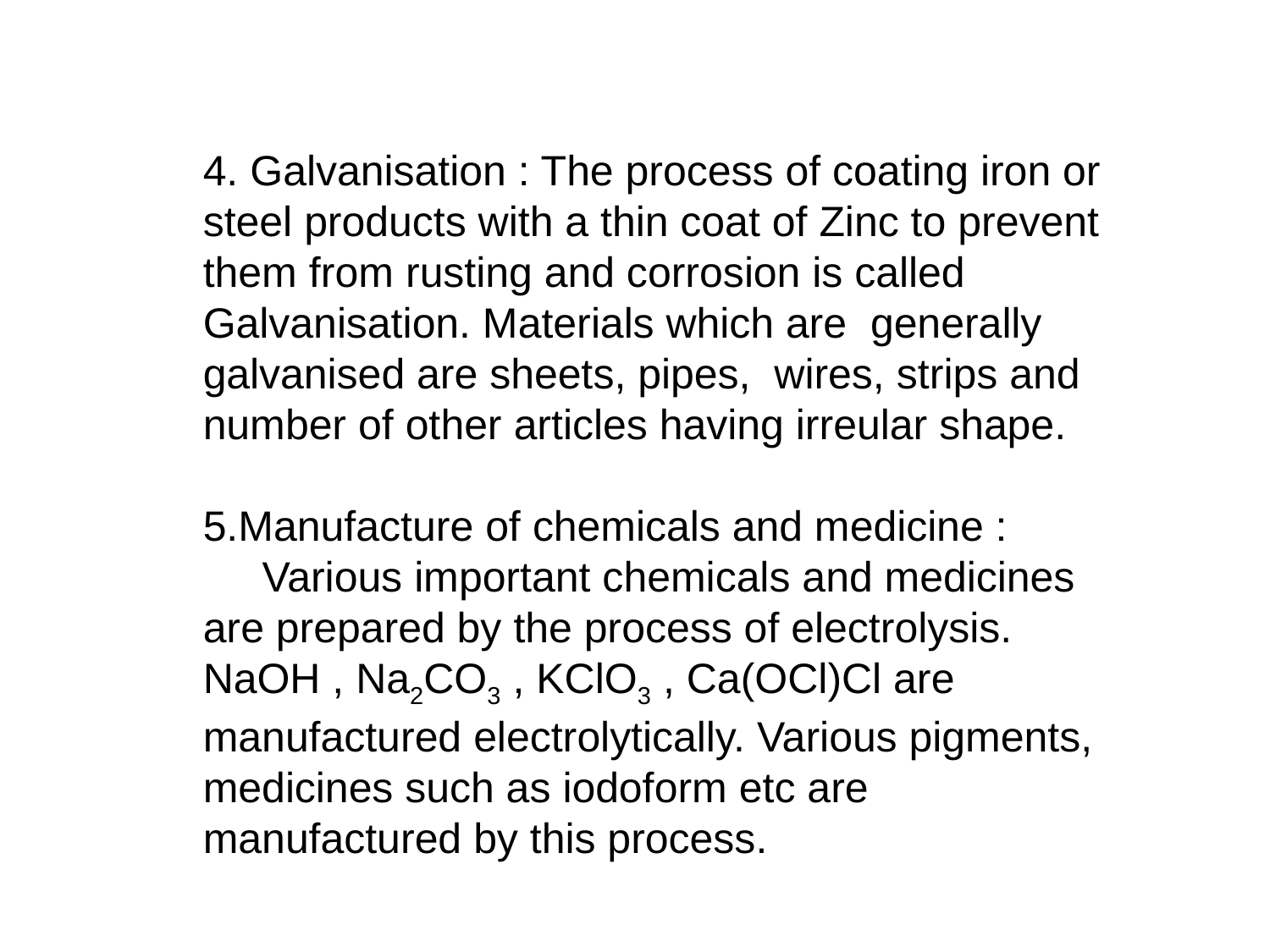

4. Galvanisation : The process of coating iron or steel products with a thin coat of Zinc to prevent them from rusting and corrosion is called Galvanisation. Materials which are  generally galvanised are sheets, pipes,  wires, strips and number of other articles having irreular shape.

5.Manufacture of chemicals and medicine :
     Various important chemicals and medicines are prepared by the process of electrolysis. NaOH , Na2CO3 , KClO3 , Ca(OCl)Cl are manufactured electrolytically. Various pigments, medicines such as iodoform etc are manufactured by this process.